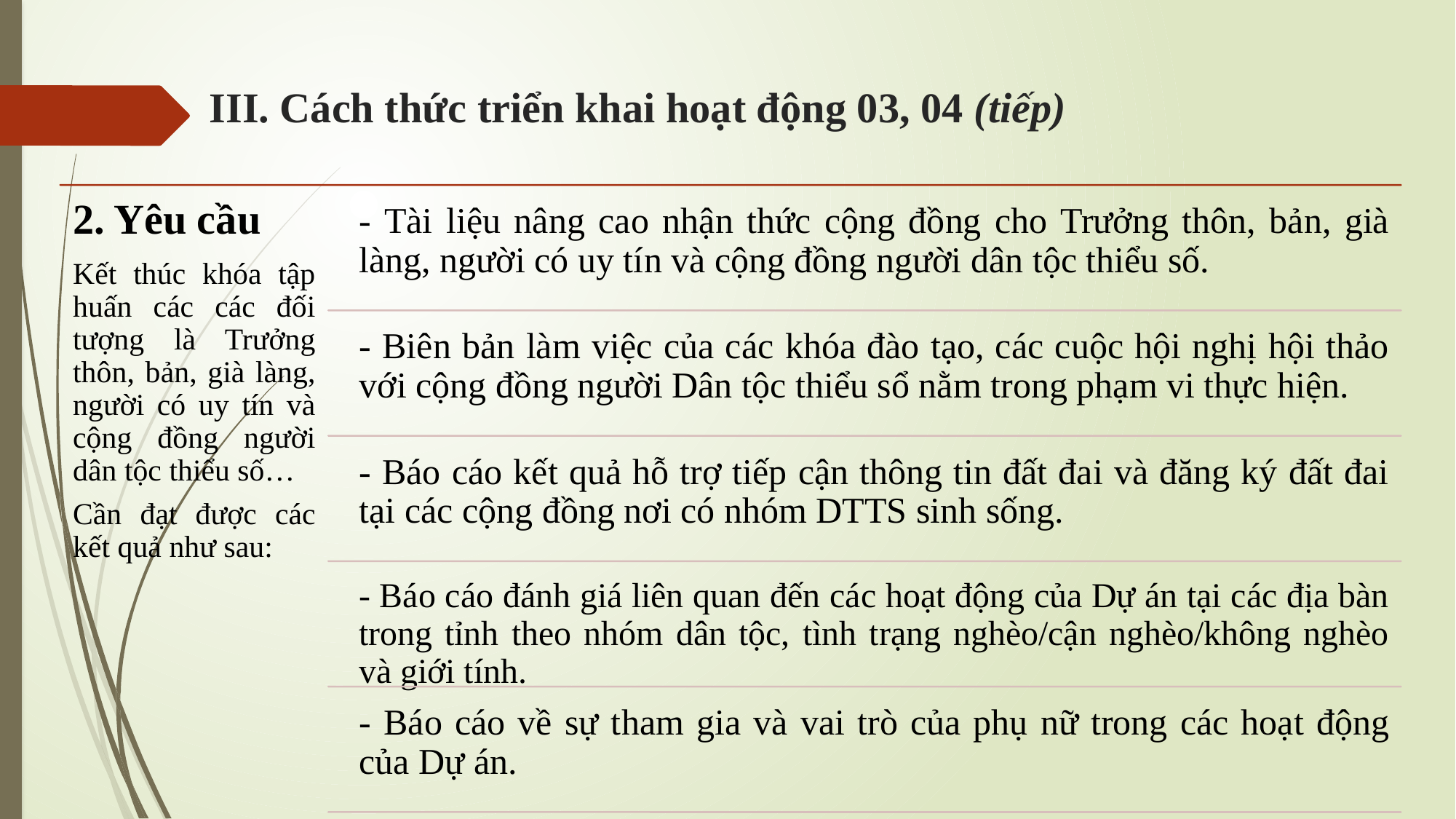

# III. Cách thức triển khai hoạt động 03, 04 (tiếp)
2. Yêu cầu
Kết thúc khóa tập huấn các các đối tượng là Trưởng thôn, bản, già làng, người có uy tín và cộng đồng người dân tộc thiểu số…
Cần đạt được các kết quả như sau:
- Tài liệu nâng cao nhận thức cộng đồng cho Trưởng thôn, bản, già làng, người có uy tín và cộng đồng người dân tộc thiểu số.
- Biên bản làm việc của các khóa đào tạo, các cuộc hội nghị hội thảo với cộng đồng người Dân tộc thiểu sổ nằm trong phạm vi thực hiện.
- Báo cáo kết quả hỗ trợ tiếp cận thông tin đất đai và đăng ký đất đai tại các cộng đồng nơi có nhóm DTTS sinh sống.
- Báo cáo đánh giá liên quan đến các hoạt động của Dự án tại các địa bàn trong tỉnh theo nhóm dân tộc, tình trạng nghèo/cận nghèo/không nghèo và giới tính.
- Báo cáo về sự tham gia và vai trò của phụ nữ trong các hoạt động của Dự án.